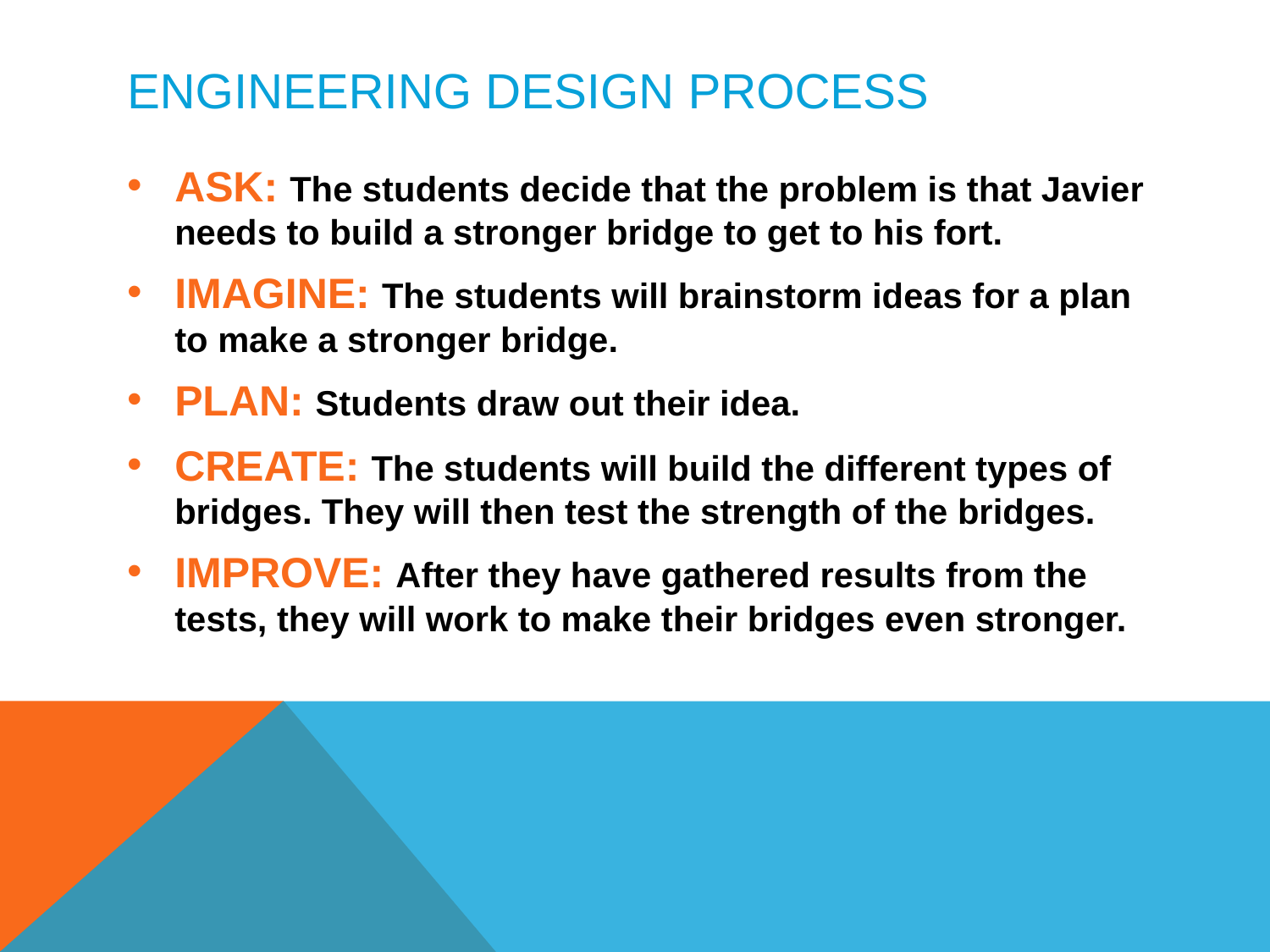

# Engineering design process
ASK: The students decide that the problem is that Javier needs to build a stronger bridge to get to his fort.
IMAGINE: The students will brainstorm ideas for a plan to make a stronger bridge.
PLAN: Students draw out their idea.
CREATE: The students will build the different types of bridges. They will then test the strength of the bridges.
IMPROVE: After they have gathered results from the tests, they will work to make their bridges even stronger.